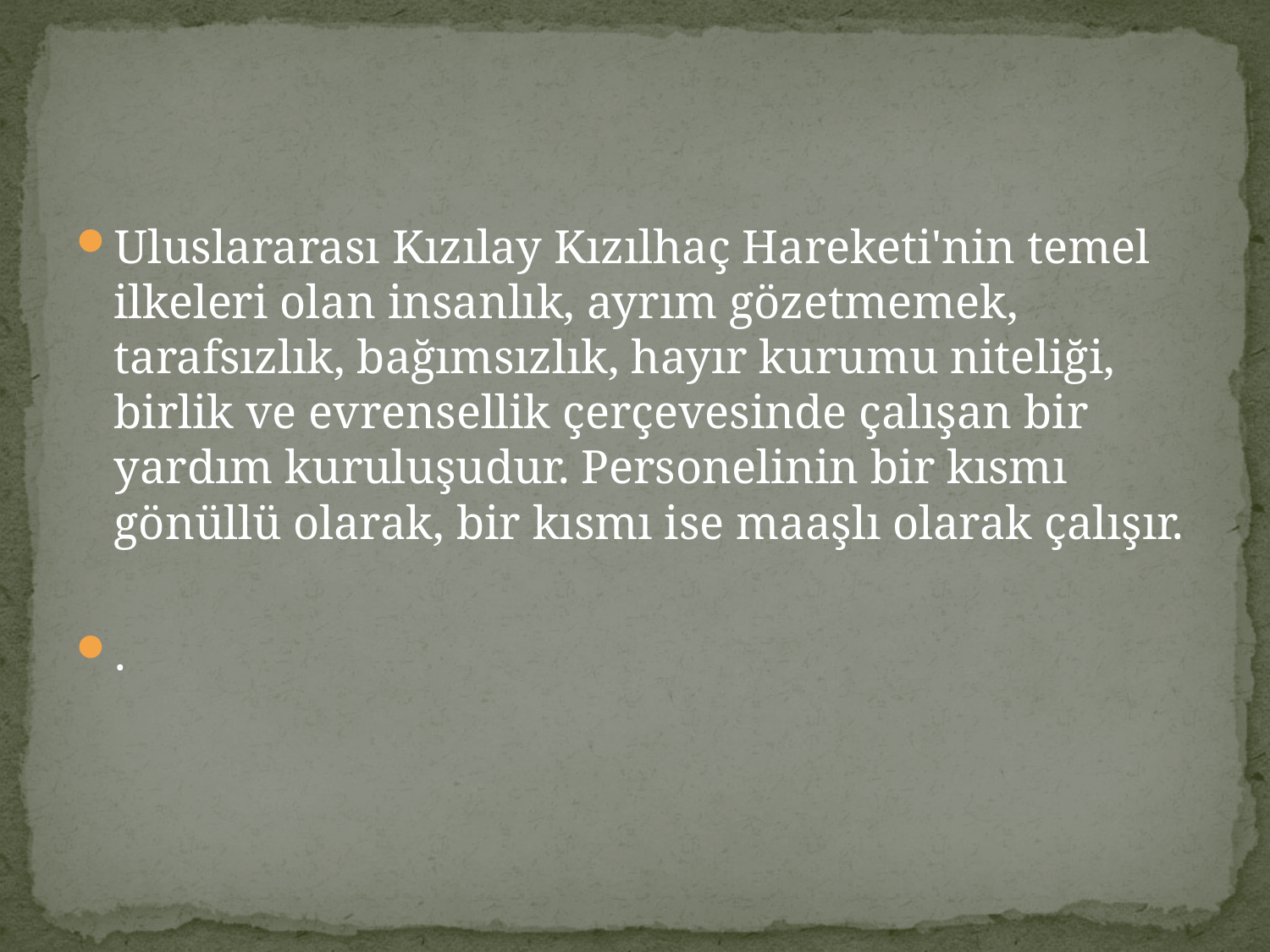

#
Uluslararası Kızılay Kızılhaç Hareketi'nin temel ilkeleri olan insanlık, ayrım gözetmemek, tarafsızlık, bağımsızlık, hayır kurumu niteliği, birlik ve evrensellik çerçevesinde çalışan bir yardım kuruluşudur. Personelinin bir kısmı gönüllü olarak, bir kısmı ise maaşlı olarak çalışır.

.